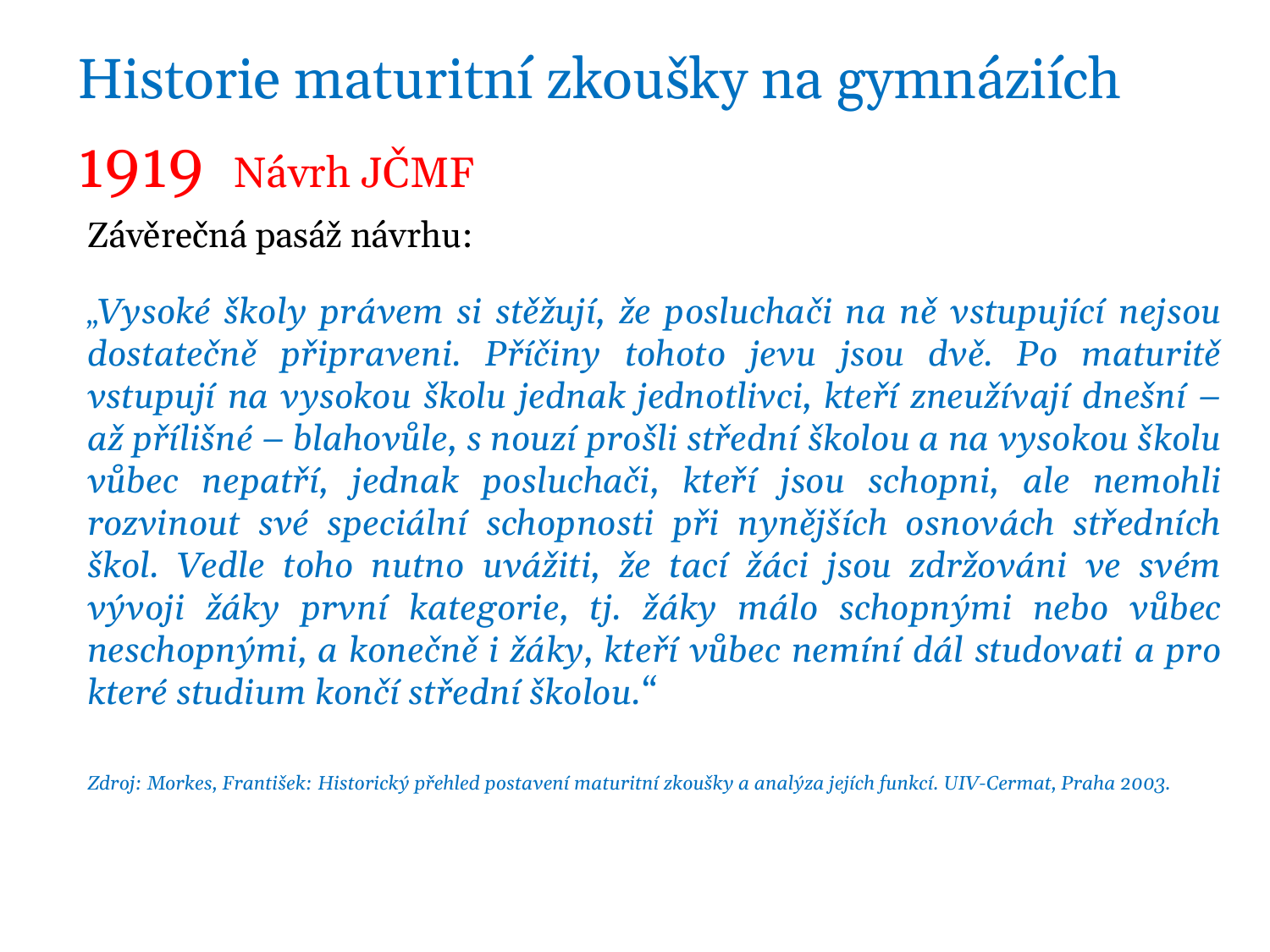

Historie maturitní zkoušky na gymnáziích

1919  Návrh JČMF
Závěrečná pasáž návrhu:

„Vysoké školy právem si stěžují, že posluchači na ně vstupující nejsou dostatečně připraveni. Příčiny tohoto jevu jsou dvě. Po maturitě vstupují na vysokou školu jednak jednotlivci, kteří zneužívají dnešní – až přílišné – blahovůle, s nouzí prošli střední školou a na vysokou školu vůbec nepatří, jednak posluchači, kteří jsou schopni, ale nemohli rozvinout své speciální schopnosti při nynějších osnovách středních škol. Vedle toho nutno uvážiti, že tací žáci jsou zdržováni ve svém vývoji žáky první kategorie, tj. žáky málo schopnými nebo vůbec neschopnými, a konečně i žáky, kteří vůbec nemíní dál studovati a pro které studium končí střední školou.“

Zdroj: Morkes, František: Historický přehled postavení maturitní zkoušky a analýza jejích funkcí. UIV-Cermat, Praha 2003.